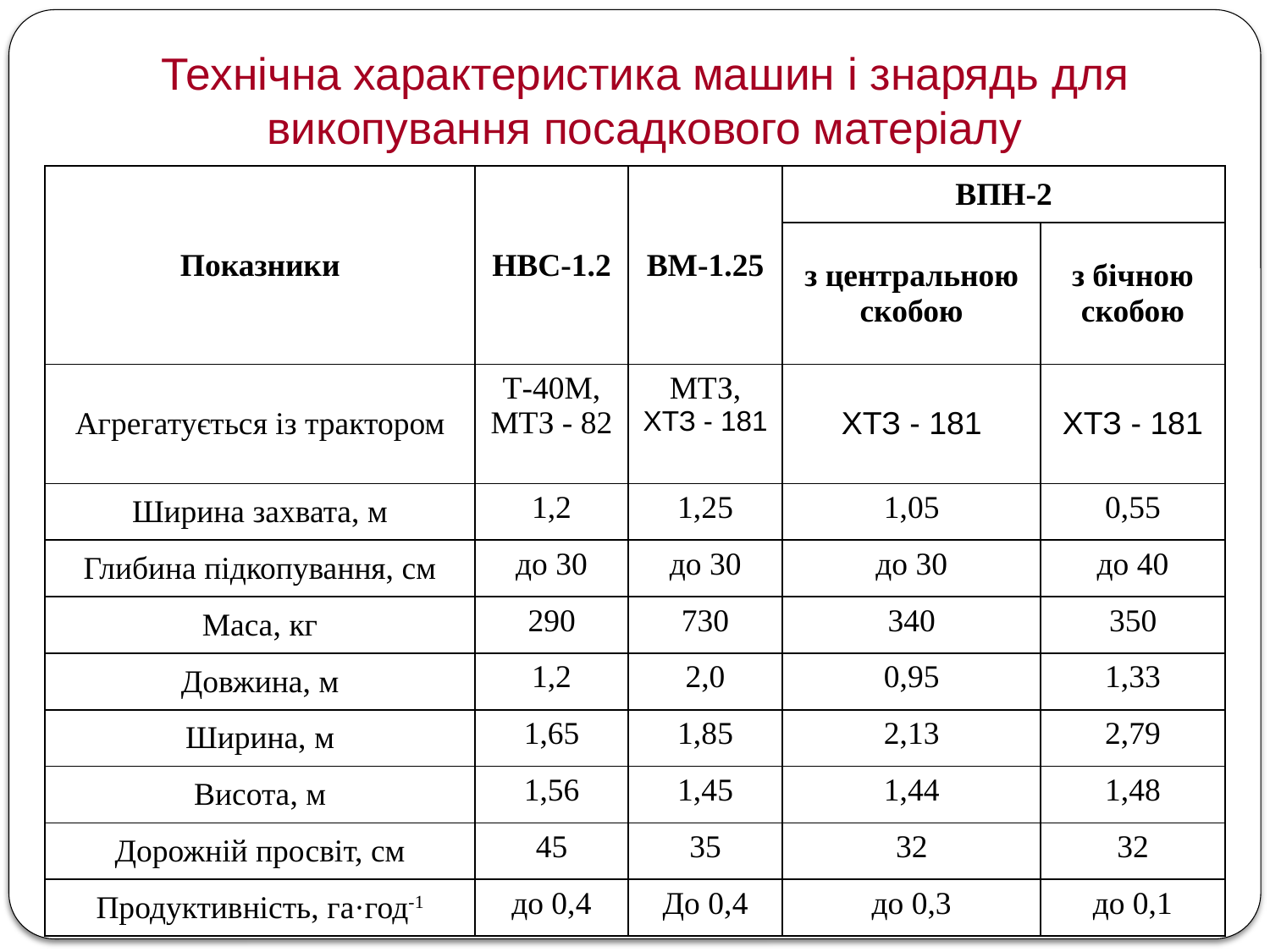

# Технічна характеристика машин і знарядь для викопування посадкового матеріалу
| Показники | НВС-1.2 | ВМ-1.25 | ВПН-2 |  |
| --- | --- | --- | --- | --- |
|  |  |  | з центральною скобою | з бічною скобою |
| Агрегатується із трактором | Т-40М, МТЗ - 82 | МТЗ, ХТЗ - 181 | ХТЗ - 181 | ХТЗ - 181 |
| Ширина захвата, м | 1,2 | 1,25 | 1,05 | 0,55 |
| Глибина підкопування, см | до 30 | до 30 | до 30 | до 40 |
| Маса, кг | 290 | 730 | 340 | 350 |
| Довжина, м | 1,2 | 2,0 | 0,95 | 1,33 |
| Ширина, м | 1,65 | 1,85 | 2,13 | 2,79 |
| Висота, м | 1,56 | 1,45 | 1,44 | 1,48 |
| Дорожній просвіт, см | 45 | 35 | 32 | 32 |
| Продуктивність, га·год-1 | до 0,4 | До 0,4 | до 0,3 | до 0,1 |